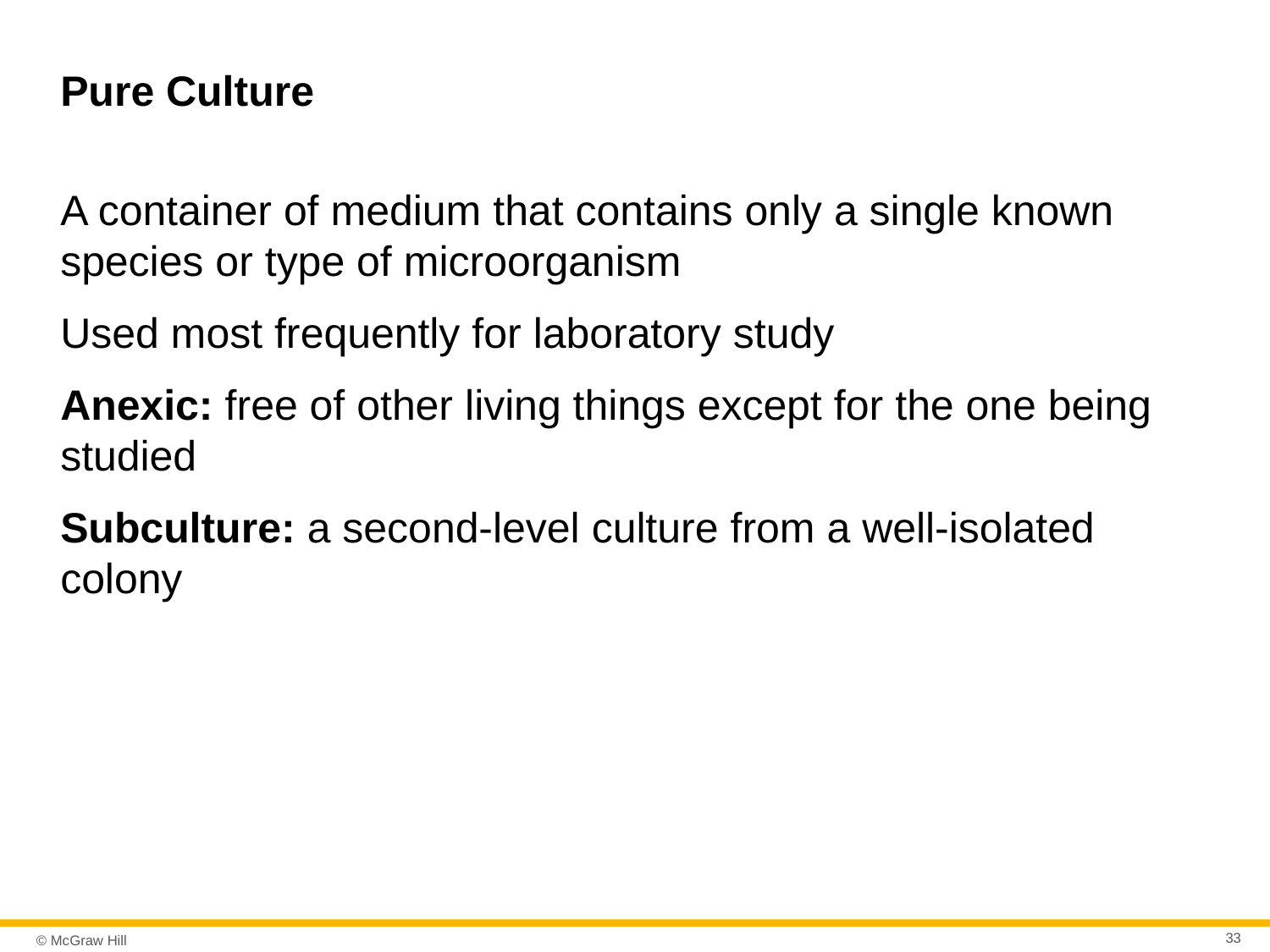

# Pure Culture
A container of medium that contains only a single known species or type of microorganism
Used most frequently for laboratory study
Anexic: free of other living things except for the one being studied
Subculture: a second-level culture from a well-isolated colony